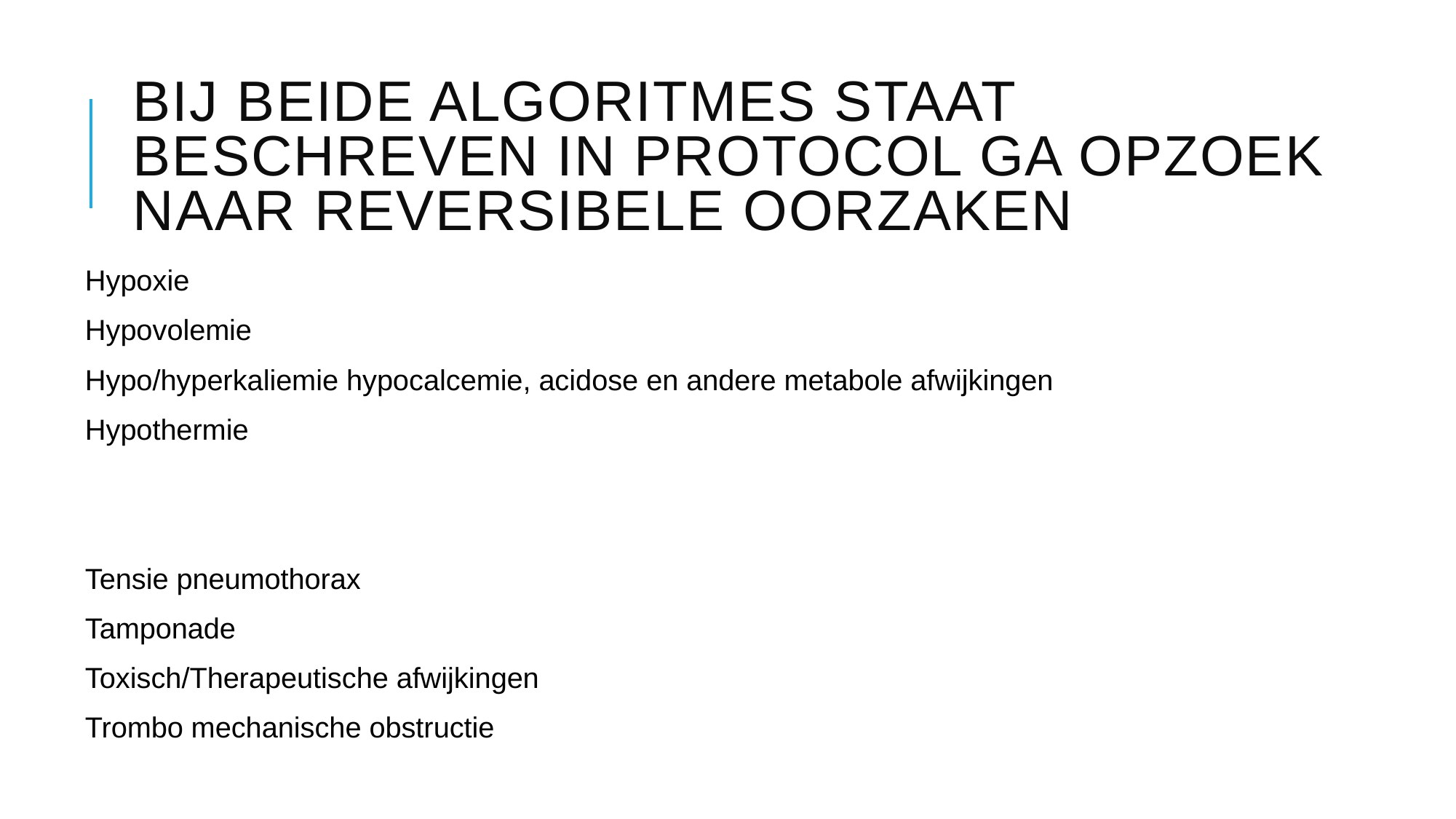

# Bij beide algoritmes staat beschreven in protocol Ga opzoek naar reversibele oorzaken
Hypoxie
Hypovolemie
Hypo/hyperkaliemie hypocalcemie, acidose en andere metabole afwijkingen
Hypothermie

Tensie pneumothorax
Tamponade
Toxisch/Therapeutische afwijkingen
Trombo mechanische obstructie